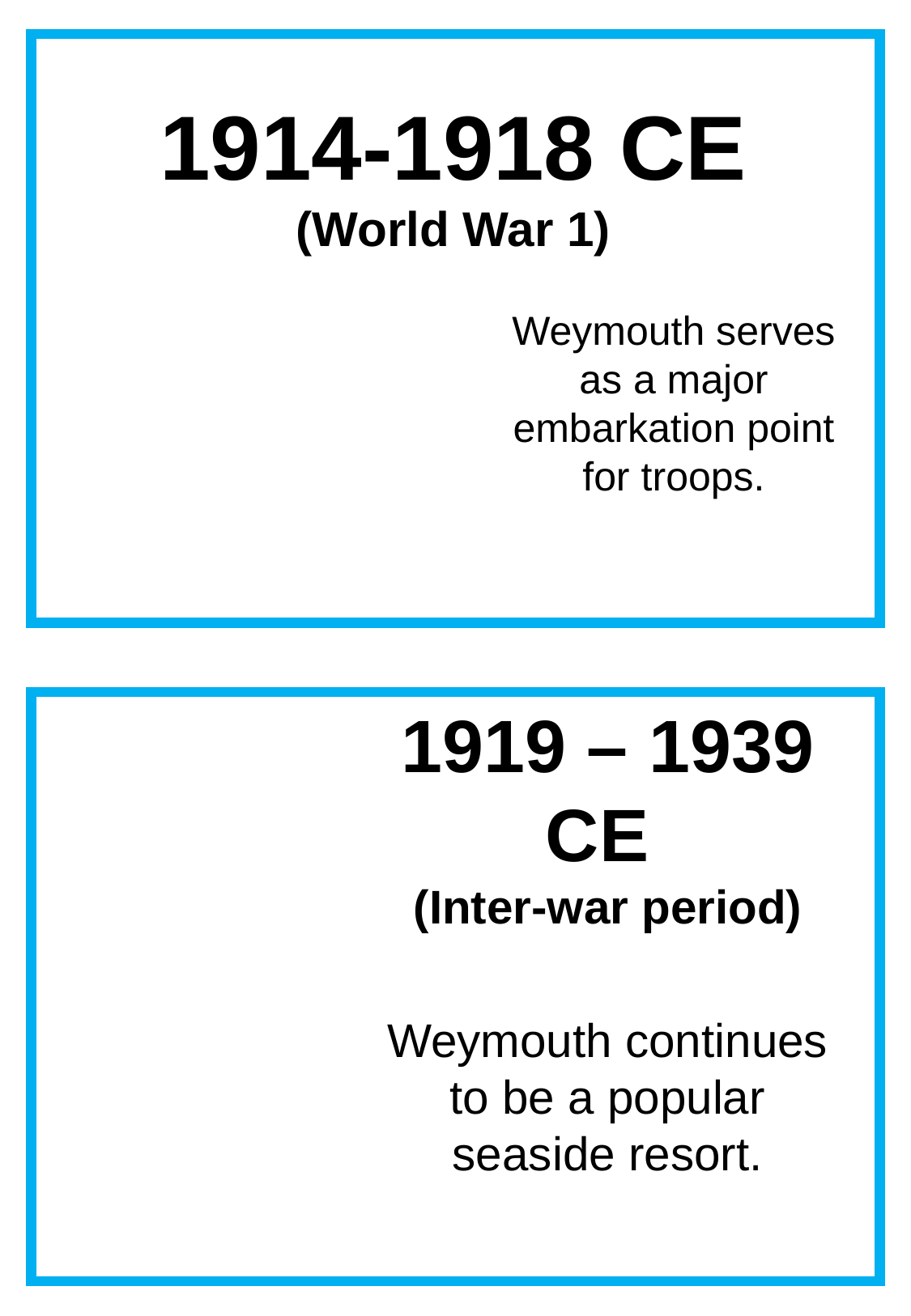

1914-1918 CE
(World War 1)

Weymouth serves as a major embarkation point for troops.

1919 – 1939 CE
(Inter-war period)

Weymouth continues to be a popular seaside resort.